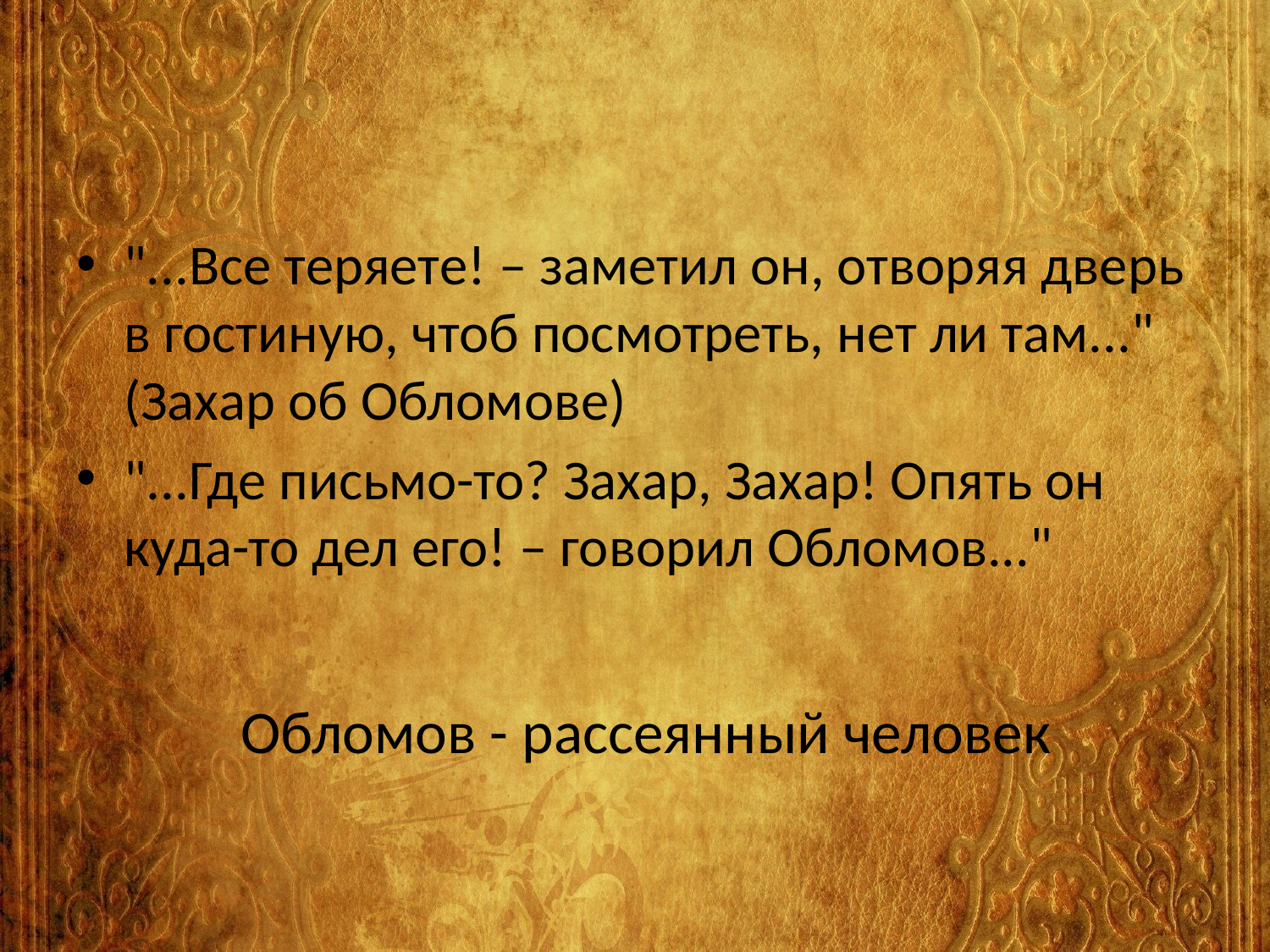

"...Все теряете! – заметил он, отворяя дверь в гостиную, чтоб посмотреть, нет ли там..." (Захар об Обломове)
"...Где письмо-то? Захар, Захар! Опять он куда-то дел его! – говорил Обломов..."
# Обломов - рассеянный человек